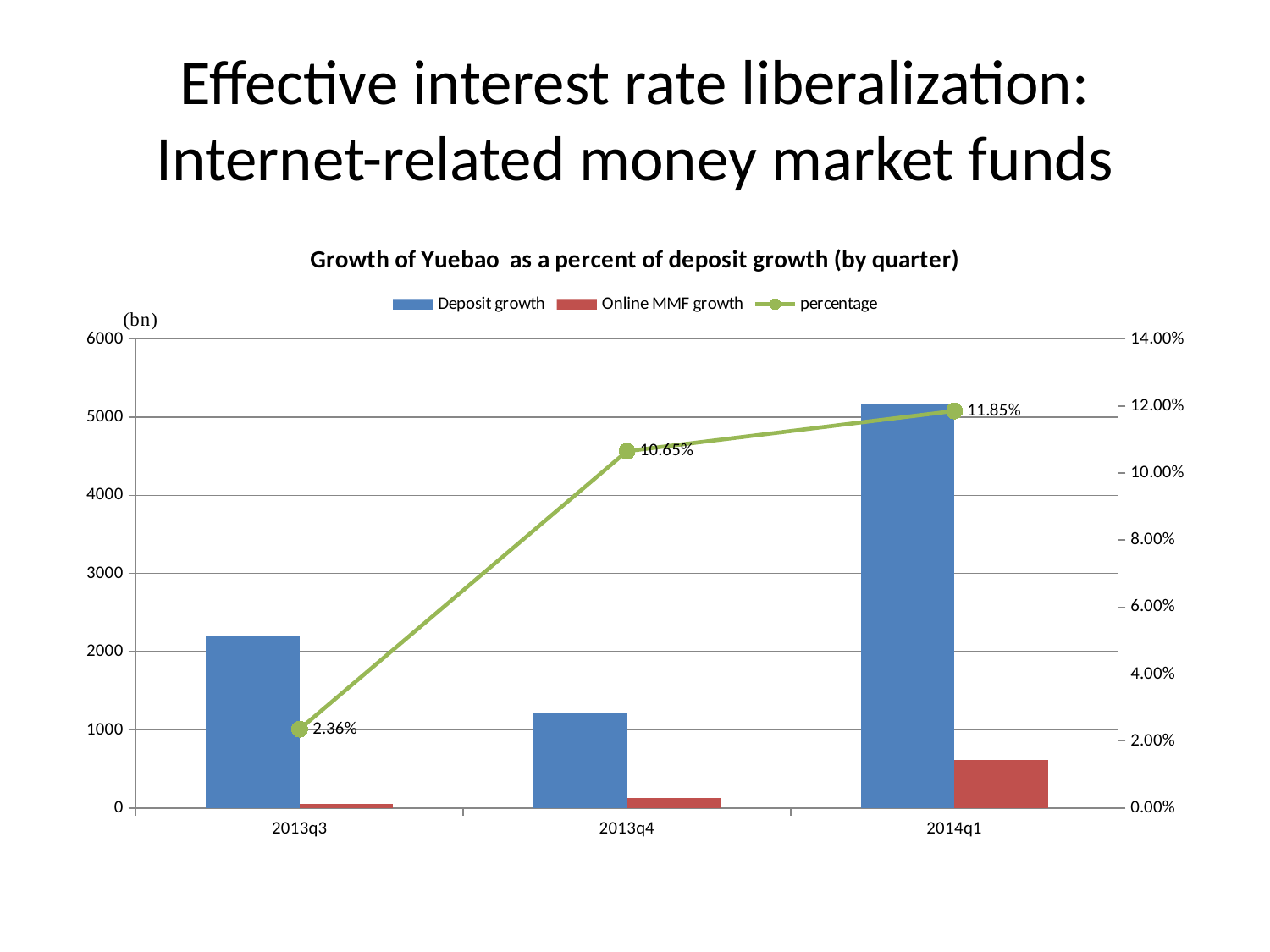

# Effective interest rate liberalization: Internet-related money market funds

### Chart: Growth of Yuebao  as a percent of deposit growth (by quarter)

| Category | Deposit growth | Online MMF growth | percentage |
|---|---|---|---|
| 2013q3 | 2208.0 | 52.0 | 0.02355072463768116 |
| 2013q4 | 1211.0 | 129.0 | 0.10652353426919901 |
| 2014q1 | 5165.0 | 612.1 | 0.11850919651500484 |